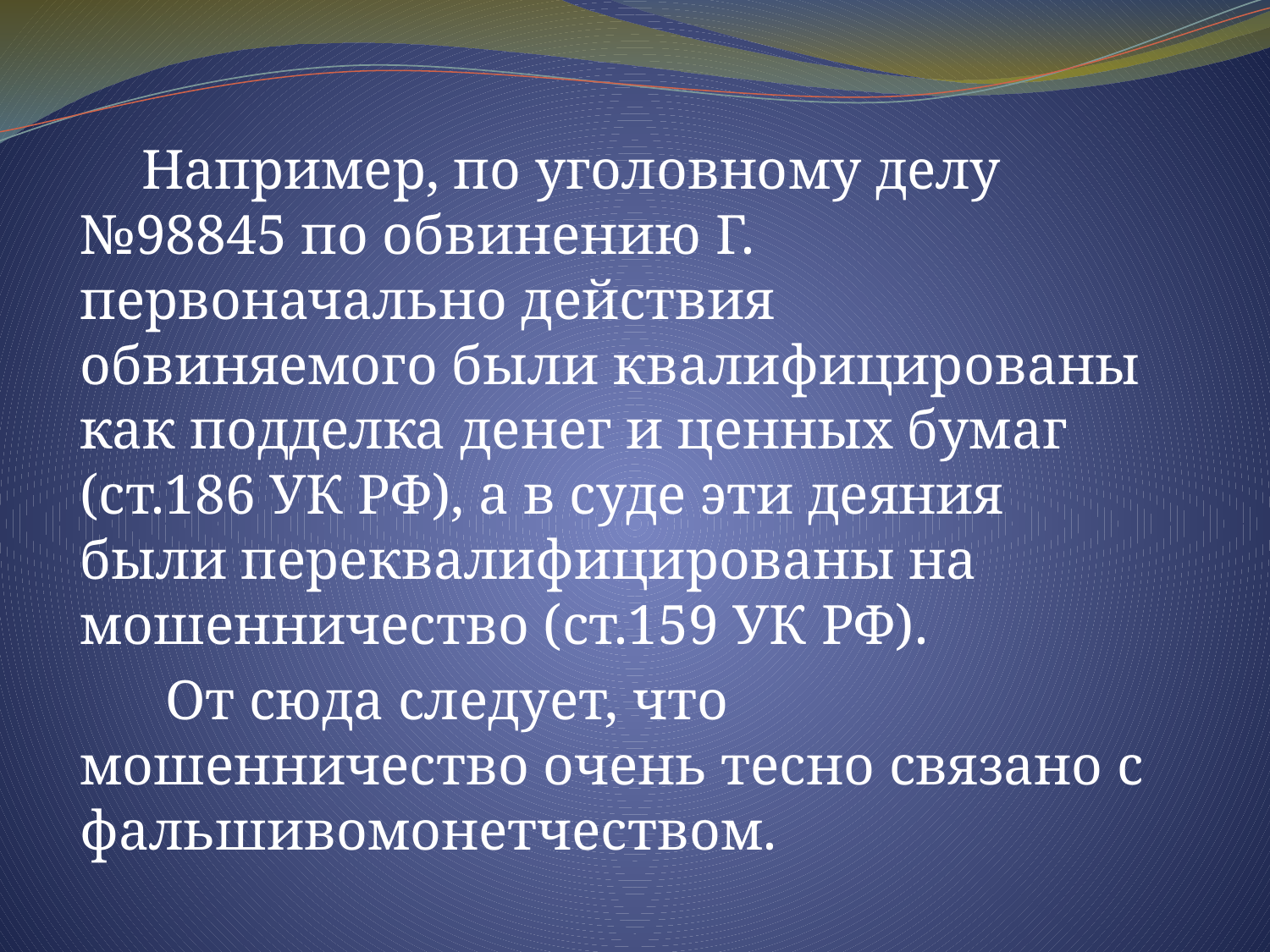

Например, по уголовному делу №98845 по обвинению Г. первоначально действия обвиняемого были квалифицированы как подделка денег и ценных бумаг (ст.186 УК РФ), а в суде эти деяния были переквалифицированы на мошенничество (ст.159 УК РФ).
      От сюда следует, что мошенничество очень тесно связано с фальшивомонетчеством.